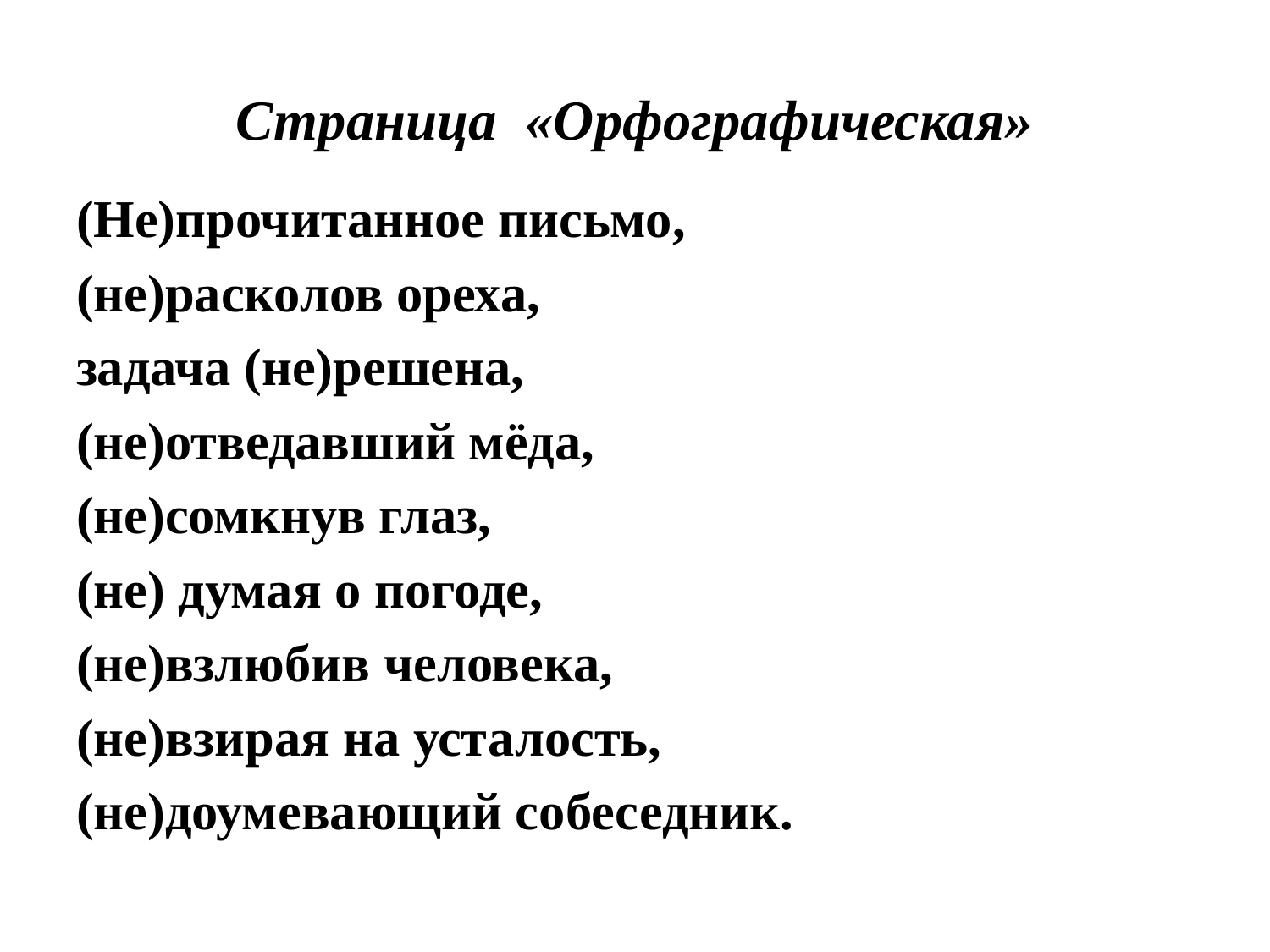

# Страница  «Орфографическая»
(Не)прочитанное письмо,
(не)расколов ореха,
задача (не)решена,
(не)отведавший мёда,
(не)сомкнув глаз,
(не) думая о погоде,
(не)взлюбив человека,
(не)взирая на усталость,
(не)доумевающий собеседник.